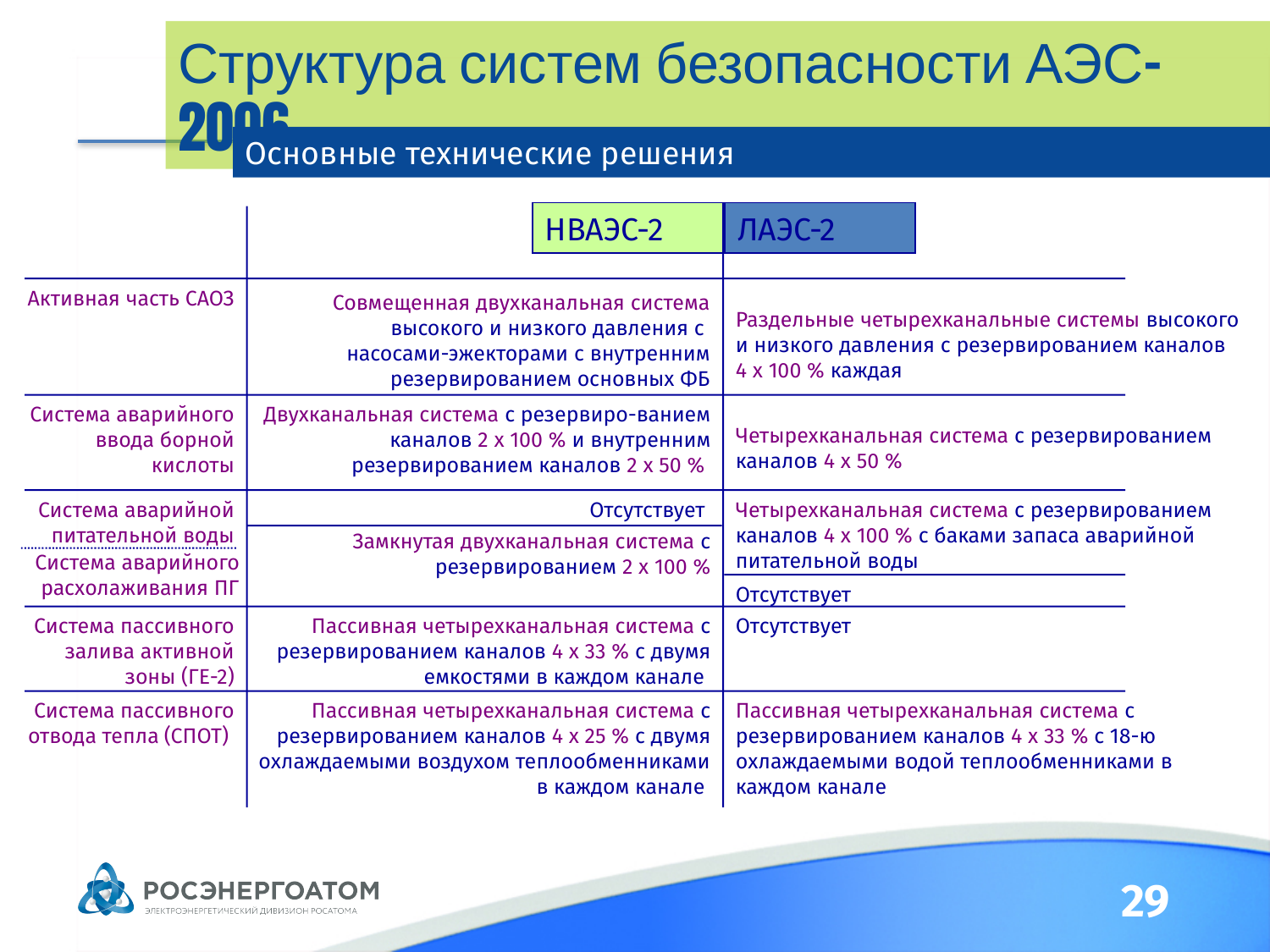

Структура систем безопасности АЭС-2006
Основные технические решения
НВАЭС-2
ЛАЭС-2

Активная часть САОЗ

Совмещенная двухканальная система высокого и низкого давления с
насосами-эжекторами с внутренним резервированием основных ФБ
Раздельные четырехканальные системы высокого и низкого давления с резервированием каналов 4 х 100 % каждая
Система аварийного ввода борной кислоты

Двухканальная система с резервиро-ванием каналов 2 х 100 % и внутренним резервированием каналов 2 х 50 %
Четырехканальная система с резервированием каналов 4 х 50 %
Система аварийной питательной воды

Отсутствует
Четырехканальная система с резервированием каналов 4 х 100 % с баками запаса аварийной питательной воды
Замкнутая двухканальная система с резервированием 2 х 100 %

Система аварийного расхолаживания ПГ

Отсутствует

Система пассивного залива активной зоны (ГЕ-2)

Пассивная четырехканальная система с резервированием каналов 4 х 33 % с двумя емкостями в каждом канале
Отсутствует
Система пассивного отвода тепла (СПОТ)

Пассивная четырехканальная система с резервированием каналов 4 х 25 % с двумя охлаждаемыми воздухом теплообменниками в каждом канале
Пассивная четырехканальная система с резервированием каналов 4 х 33 % с 18-ю охлаждаемыми водой теплообменниками в каждом канале